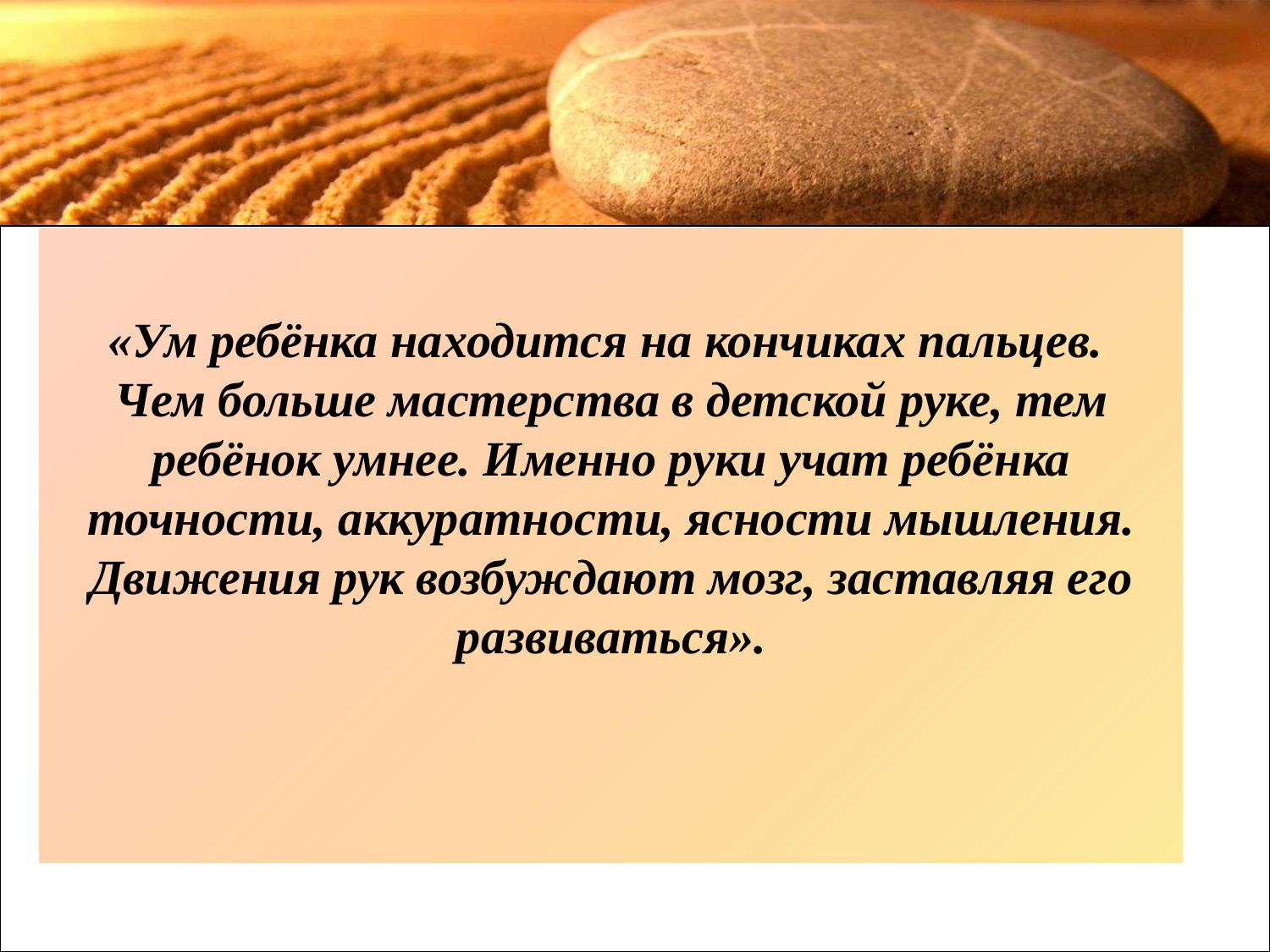

# «Ум ребёнка находится на кончиках пальцев. Чем больше мастерства в детской руке, тем ребёнок умнее. Именно руки учат ребёнка точности, аккуратности, ясности мышления. Движения рук возбуждают мозг, заставляя его развиваться».